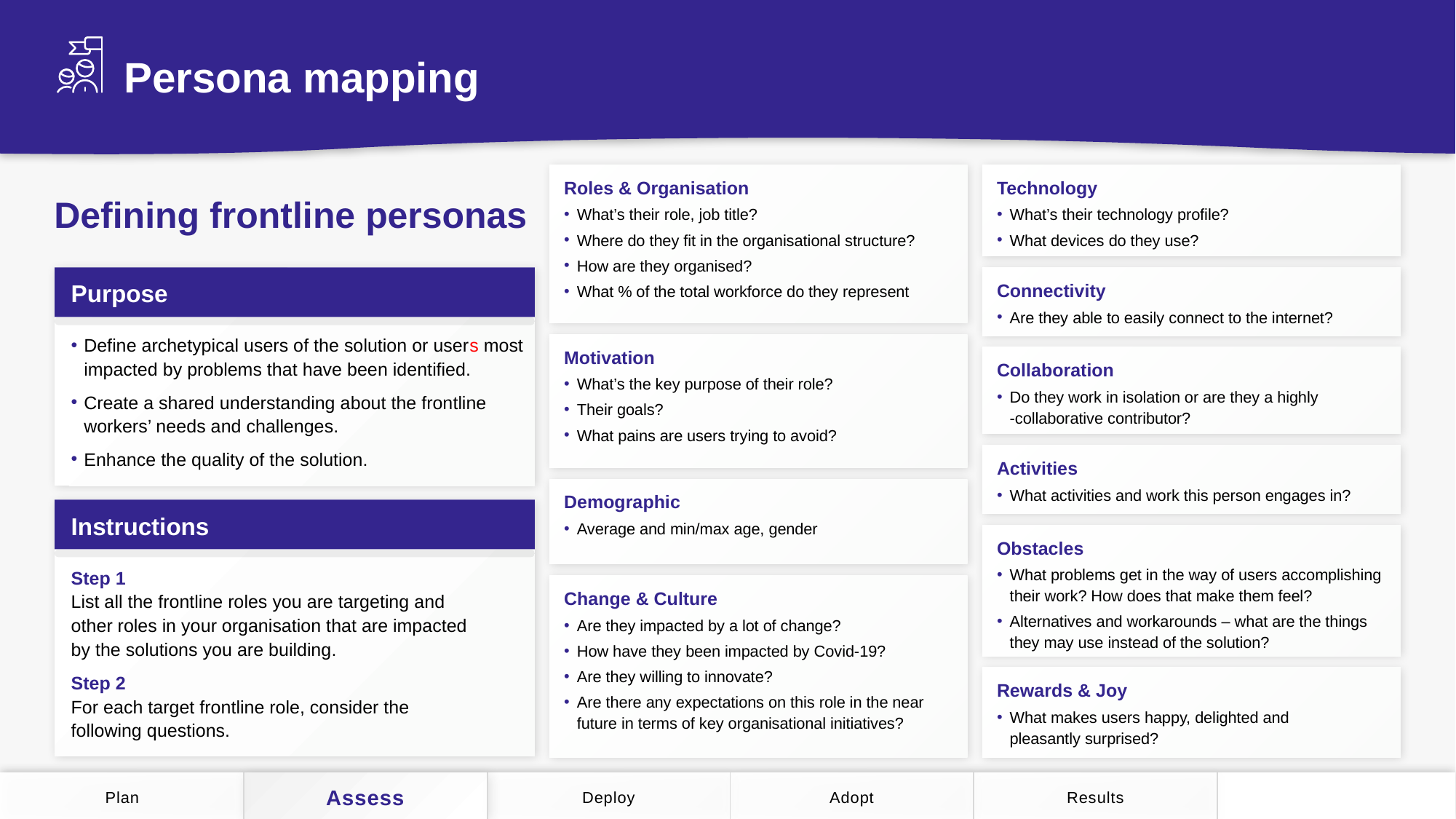

Persona mapping

Roles & Organisation
What’s their role, job title?
Where do they fit in the organisational structure?
How are they organised?
What % of the total workforce do they represent
Technology
What’s their technology profile?
What devices do they use?
Defining frontline personas

Connectivity
Are they able to easily connect to the internet?

Purpose

Define archetypical users of the solution or users most impacted by problems that have been identified.
Create a shared understanding about the frontline workers’ needs and challenges.
Enhance the quality of the solution.
Motivation
What’s the key purpose of their role?
Their goals?
What pains are users trying to avoid?
Collaboration
Do they work in isolation or are they a highly
-collaborative contributor?
Activities
What activities and work this person engages in?
Demographic
Average and min/max age, gender

Instructions
Obstacles
What problems get in the way of users accomplishing their work? How does that make them feel?
Alternatives and workarounds – what are the things they may use instead of the solution?
Step 1
List all the frontline roles you are targeting and
other roles in your organisation that are impacted
by the solutions you are building.
Step 2
For each target frontline role, consider the
following questions.
Change & Culture
Are they impacted by a lot of change?
How have they been impacted by Covid-19?
Are they willing to innovate?
Are there any expectations on this role in the near
future in terms of key organisational initiatives?
Rewards & Joy
What makes users happy, delighted and
pleasantly surprised?